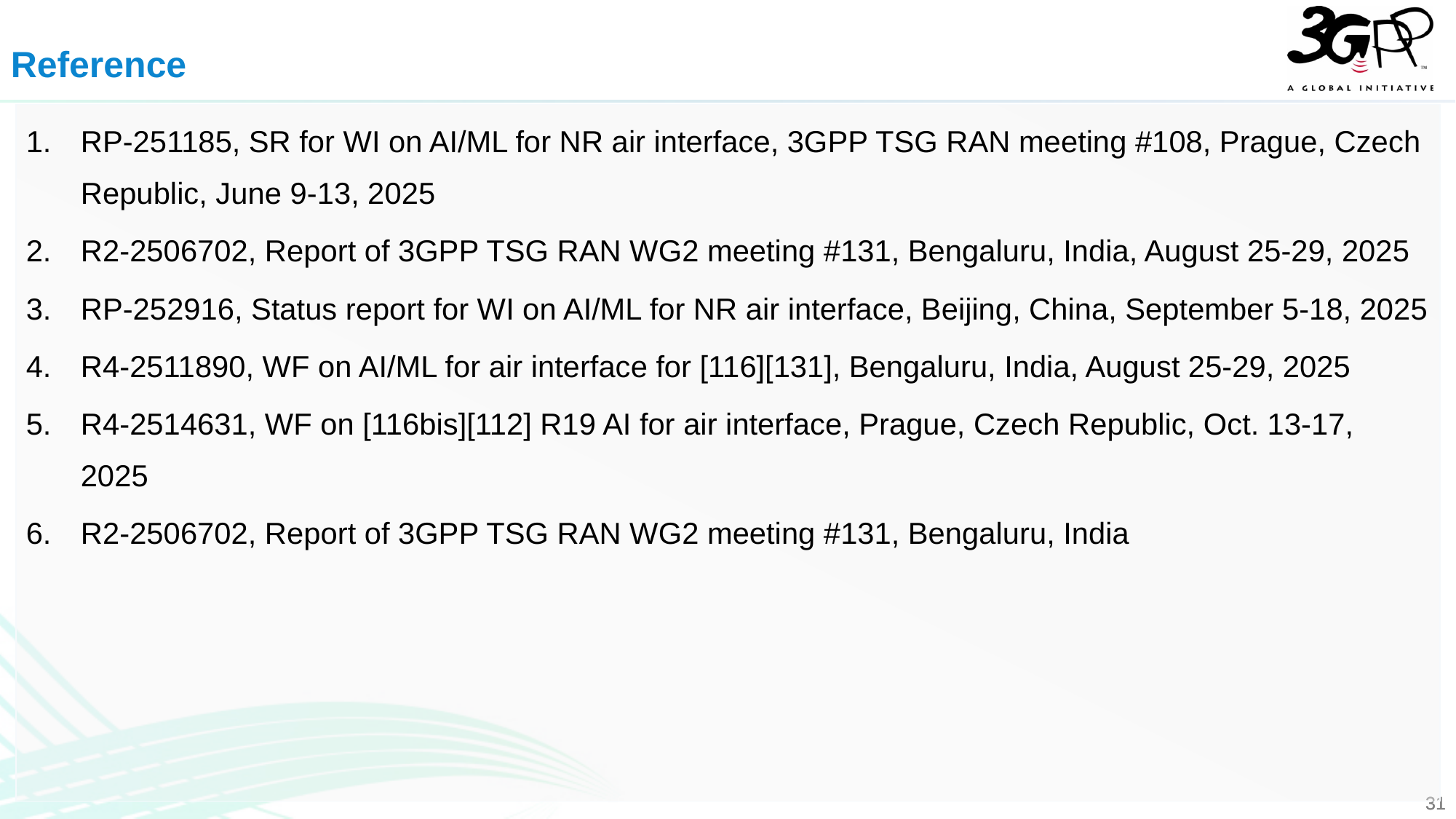

Reference
RP-251185, SR for WI on AI/ML for NR air interface, 3GPP TSG RAN meeting #108, Prague, Czech Republic, June 9-13, 2025
R2-2506702, Report of 3GPP TSG RAN WG2 meeting #131, Bengaluru, India, August 25-29, 2025
RP-252916, Status report for WI on AI/ML for NR air interface, Beijing, China, September 5-18, 2025
R4-2511890, WF on AI/ML for air interface for [116][131], Bengaluru, India, August 25-29, 2025
R4-2514631, WF on [116bis][112] R19 AI for air interface, Prague, Czech Republic, Oct. 13-17, 2025
R2-2506702, Report of 3GPP TSG RAN WG2 meeting #131, Bengaluru, India